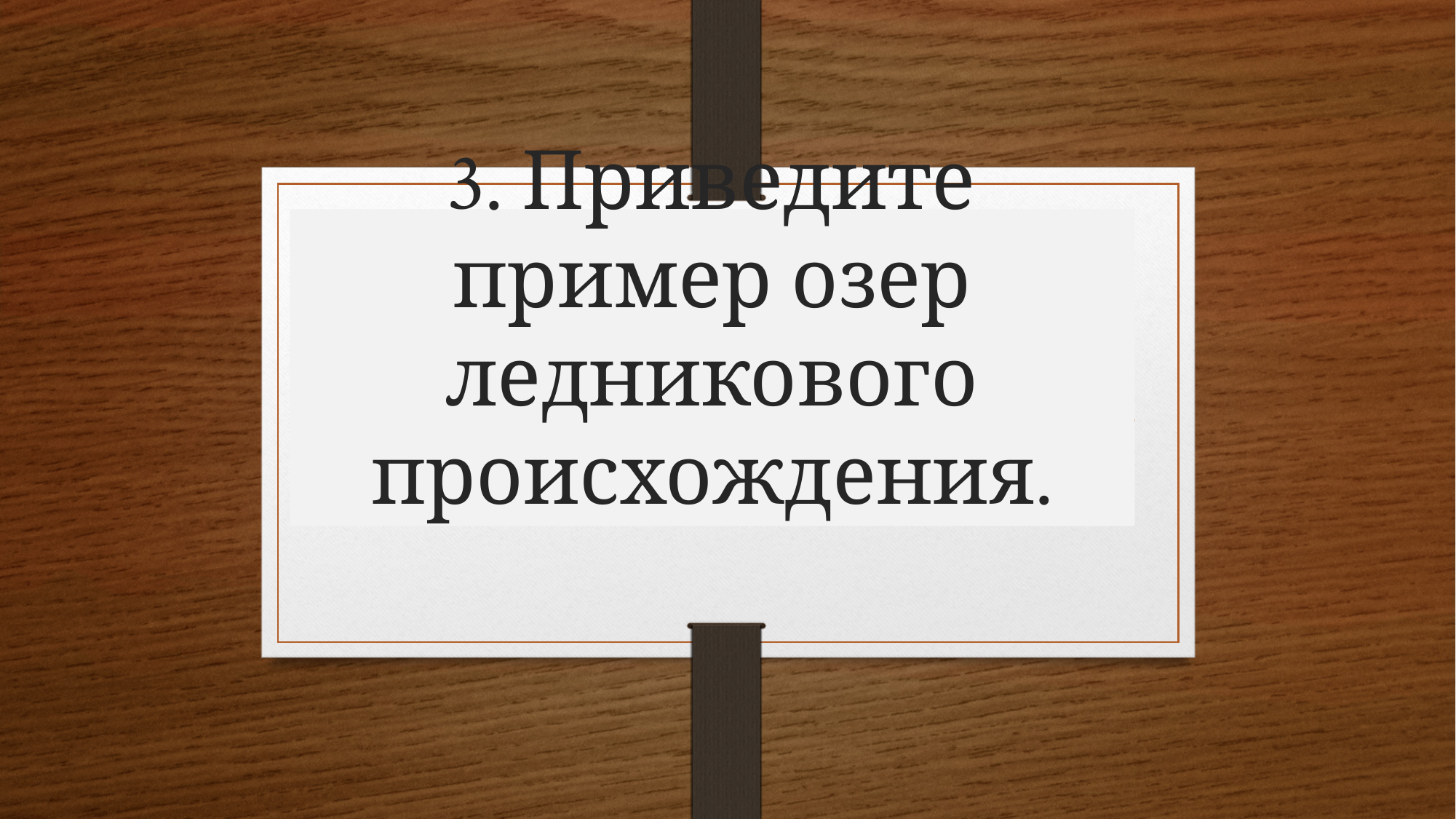

# 3. Приведите пример озер ледникового происхождения.